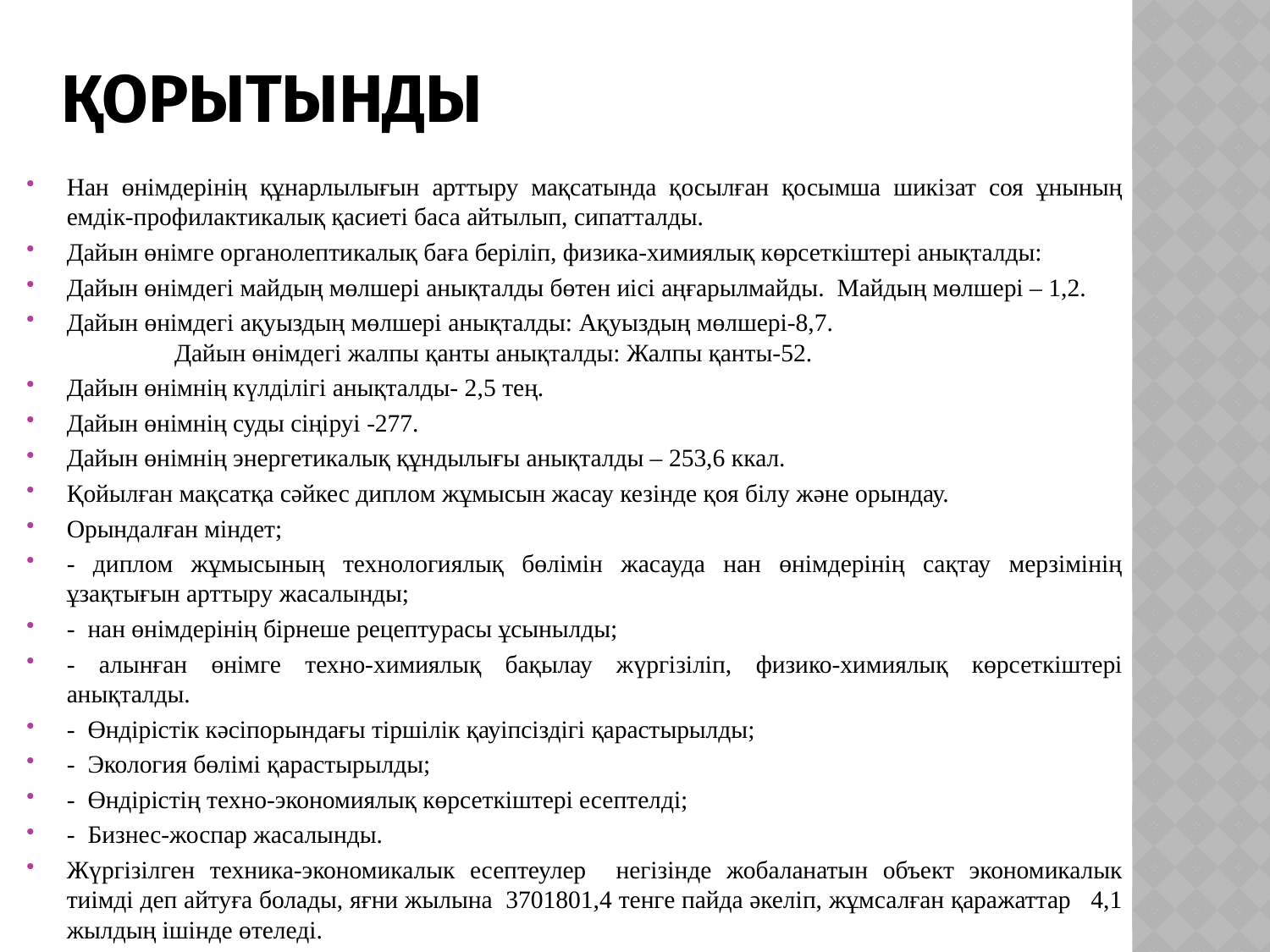

# Қорытынды

Нан өнімдерінің құнарлылығын арттыру мақсатында қосылған қосымша шикізат соя ұнының емдік-профилактикалық қасиеті баса айтылып, сипатталды.
Дайын өнімге органолептикалық баға беріліп, физика-химиялық көрсеткіштері анықталды:
Дайын өнімдегі майдың мөлшері анықталды бөтен иісі аңғарылмайды.  Майдың мөлшері – 1,2.
Дайын өнімдегі ақуыздың мөлшері анықталды: Ақуыздың мөлшері-8,7.                                                               Дайын өнімдегі жалпы қанты анықталды: Жалпы қанты-52.
Дайын өнімнің күлділігі анықталды- 2,5 тең.
Дайын өнімнің суды сіңіруі -277.
Дайын өнімнің энергетикалық құндылығы анықталды – 253,6 ккал.
Қойылған мақсатқа сәйкес диплом жұмысын жасау кезінде қоя білу және орындау.
Орындалған міндет;
- диплом жұмысының технологиялық бөлімін жасауда нан өнімдерінің сақтау мерзімінің ұзақтығын арттыру жасалынды;
-  нан өнімдерінің бірнеше рецептурасы ұсынылды;
- алынған өнімге техно-химиялық бақылау жүргізіліп, физико-химиялық көрсеткіштері анықталды.
-  Өндірістік кәсіпорындағы тіршілік қауіпсіздігі қарастырылды;
-  Экология бөлімі қарастырылды;
-  Өндірістің техно-экономиялық көрсеткіштері есептелді;
-  Бизнес-жоспар жасалынды.
Жүргізілген техника-экономикалык есептеулер  негізінде жобаланатын объект экономикалык тиімді деп айтуға болады, яғни жылына  3701801,4 тенге пайда әкеліп, жұмсалған қаражаттар   4,1 жылдың ішінде өтеледі.